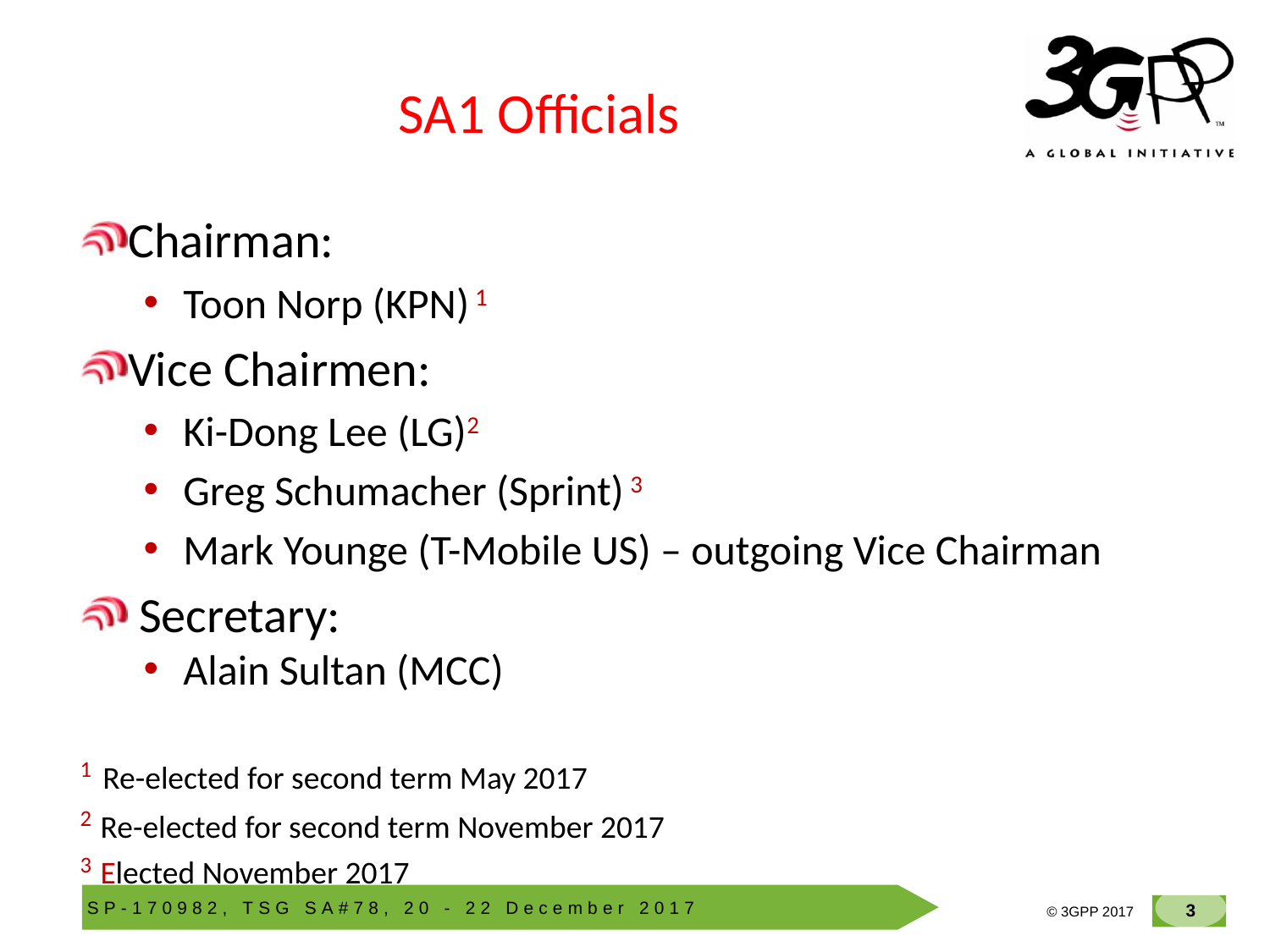

# SA1 Officials
Chairman:
Toon Norp (KPN) 1
Vice Chairmen:
Ki-Dong Lee (LG)2
Greg Schumacher (Sprint) 3
Mark Younge (T-Mobile US) – outgoing Vice Chairman
 Secretary:
Alain Sultan (MCC)

1 Re-elected for second term May 2017
2 Re-elected for second term November 2017
3 Elected November 2017